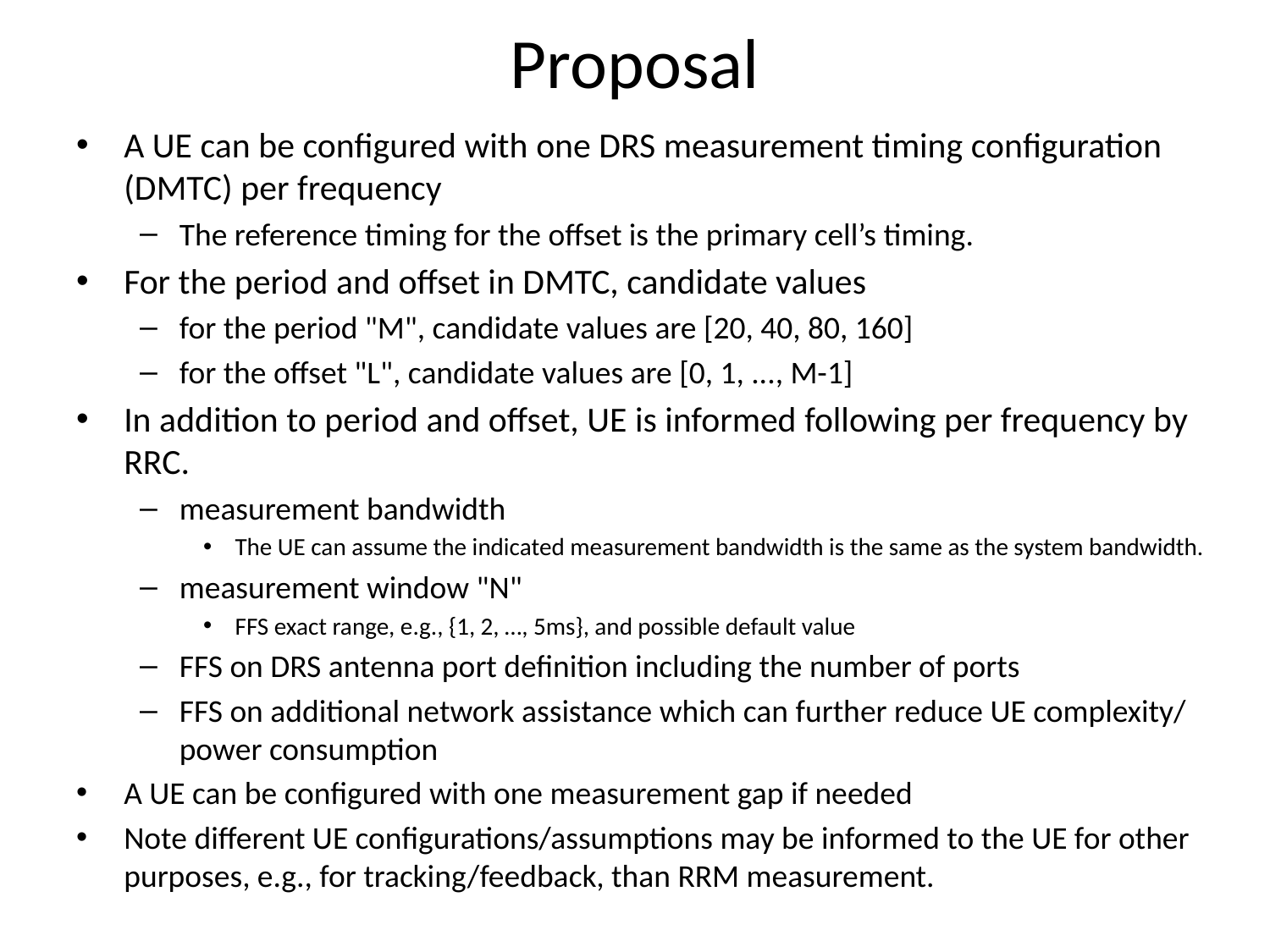

Proposal
A UE can be configured with one DRS measurement timing configuration (DMTC) per frequency
The reference timing for the offset is the primary cell’s timing.
For the period and offset in DMTC, candidate values
for the period "M", candidate values are [20, 40, 80, 160]
for the offset "L", candidate values are [0, 1, ..., M-1]
In addition to period and offset, UE is informed following per frequency by RRC.
measurement bandwidth
The UE can assume the indicated measurement bandwidth is the same as the system bandwidth.
measurement window "N"
FFS exact range, e.g., {1, 2, …, 5ms}, and possible default value
FFS on DRS antenna port definition including the number of ports
FFS on additional network assistance which can further reduce UE complexity/power consumption
A UE can be configured with one measurement gap if needed
Note different UE configurations/assumptions may be informed to the UE for other purposes, e.g., for tracking/feedback, than RRM measurement.